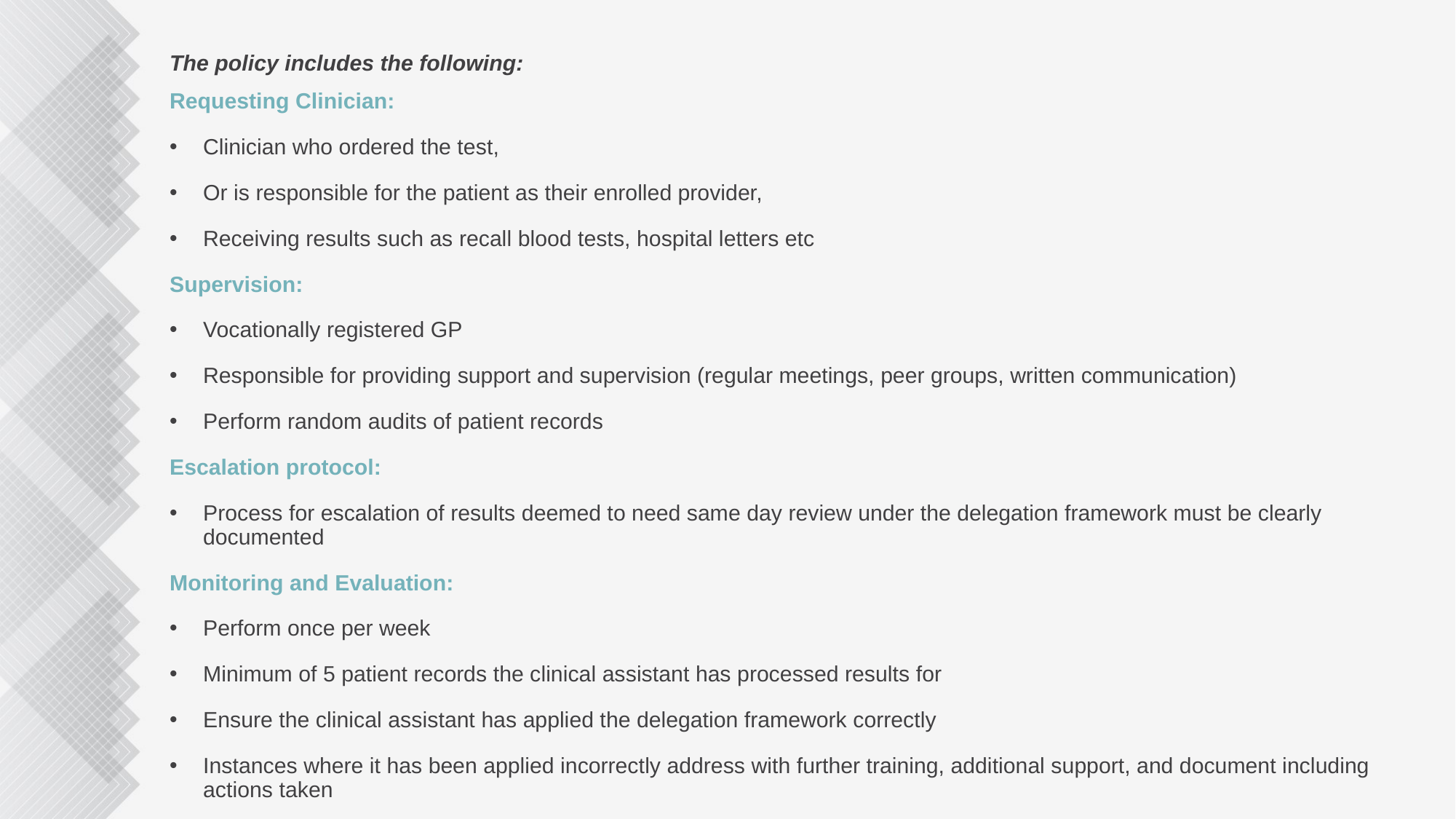

The policy includes the following:
Requesting Clinician:
Clinician who ordered the test,
Or is responsible for the patient as their enrolled provider,
Receiving results such as recall blood tests, hospital letters etc
Supervision:
Vocationally registered GP
Responsible for providing support and supervision (regular meetings, peer groups, written communication)
Perform random audits of patient records
Escalation protocol:
Process for escalation of results deemed to need same day review under the delegation framework must be clearly documented
Monitoring and Evaluation:
Perform once per week
Minimum of 5 patient records the clinical assistant has processed results for
Ensure the clinical assistant has applied the delegation framework correctly
Instances where it has been applied incorrectly address with further training, additional support, and document including actions taken